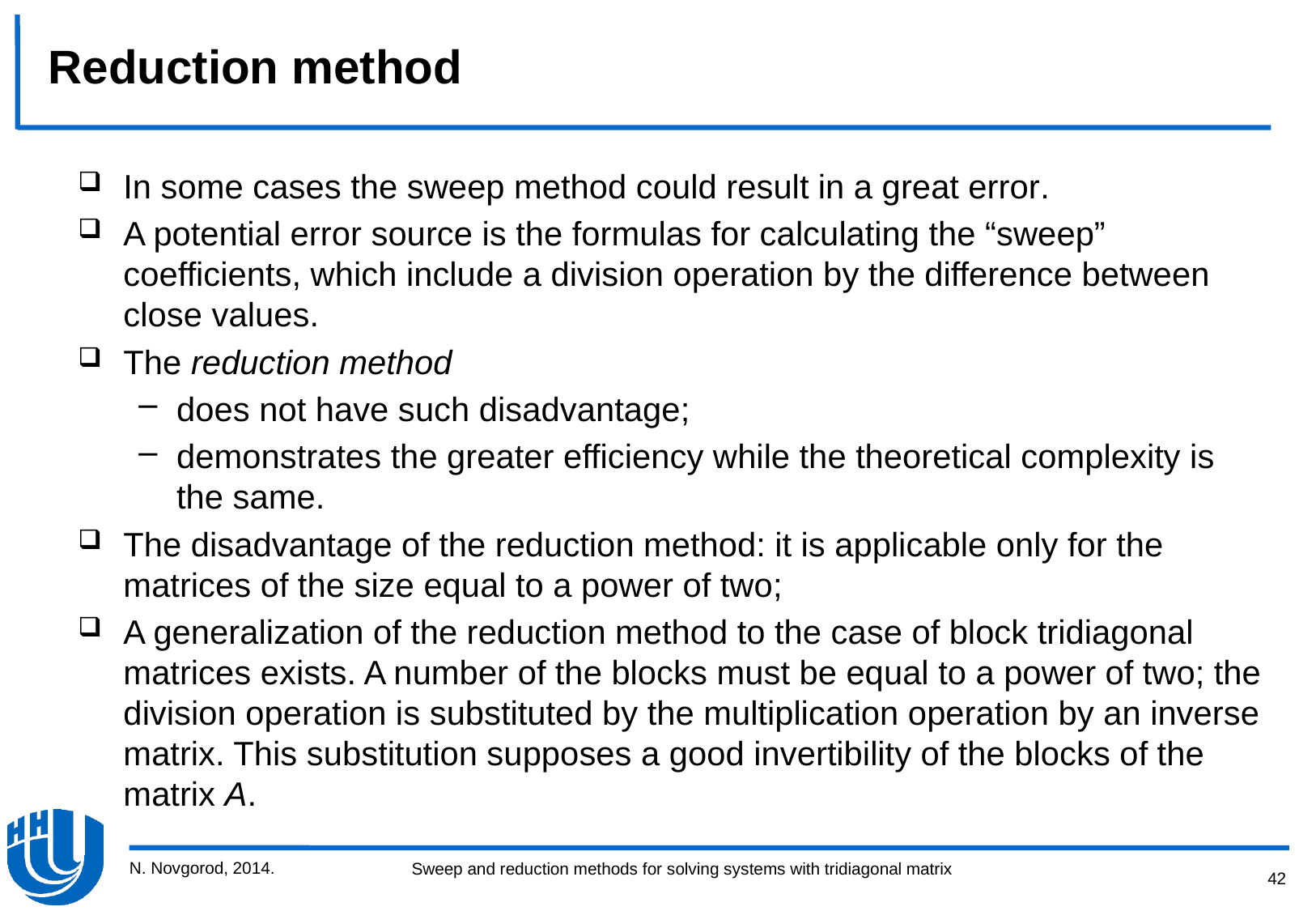

Reduction method

In some cases the sweep method could result in a great error.
A potential error source is the formulas for calculating the “sweep” coefficients, which include a division operation by the difference between close values.
The reduction method
does not have such disadvantage;
demonstrates the greater efficiency while the theoretical complexity is the same.
The disadvantage of the reduction method: it is applicable only for the matrices of the size equal to a power of two;
A generalization of the reduction method to the case of block tridiagonal matrices exists. A number of the blocks must be equal to a power of two; the division operation is substituted by the multiplication operation by an inverse matrix. This substitution supposes a good invertibility of the blocks of the matrix A.
N. Novgorod, 2014.
42
Sweep and reduction methods for solving systems with tridiagonal matrix